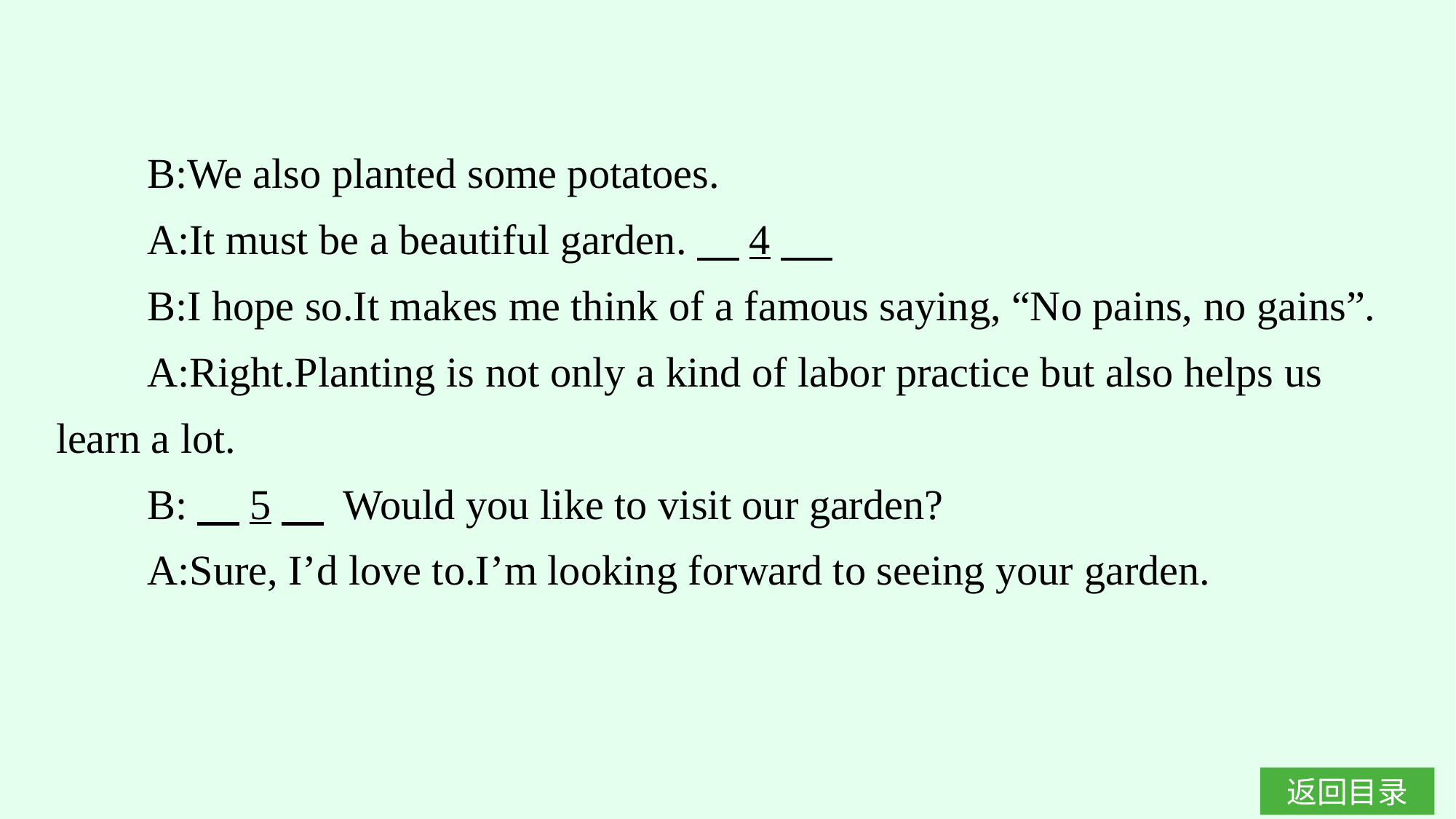

B:We also planted some potatoes.
A:It must be a beautiful garden.　4
B:I hope so.It makes me think of a famous saying, “No pains, no gains”.
A:Right.Planting is not only a kind of labor practice but also helps us learn a lot.
B:　5　 Would you like to visit our garden?
A:Sure, I’d love to.I’m looking forward to seeing your garden.